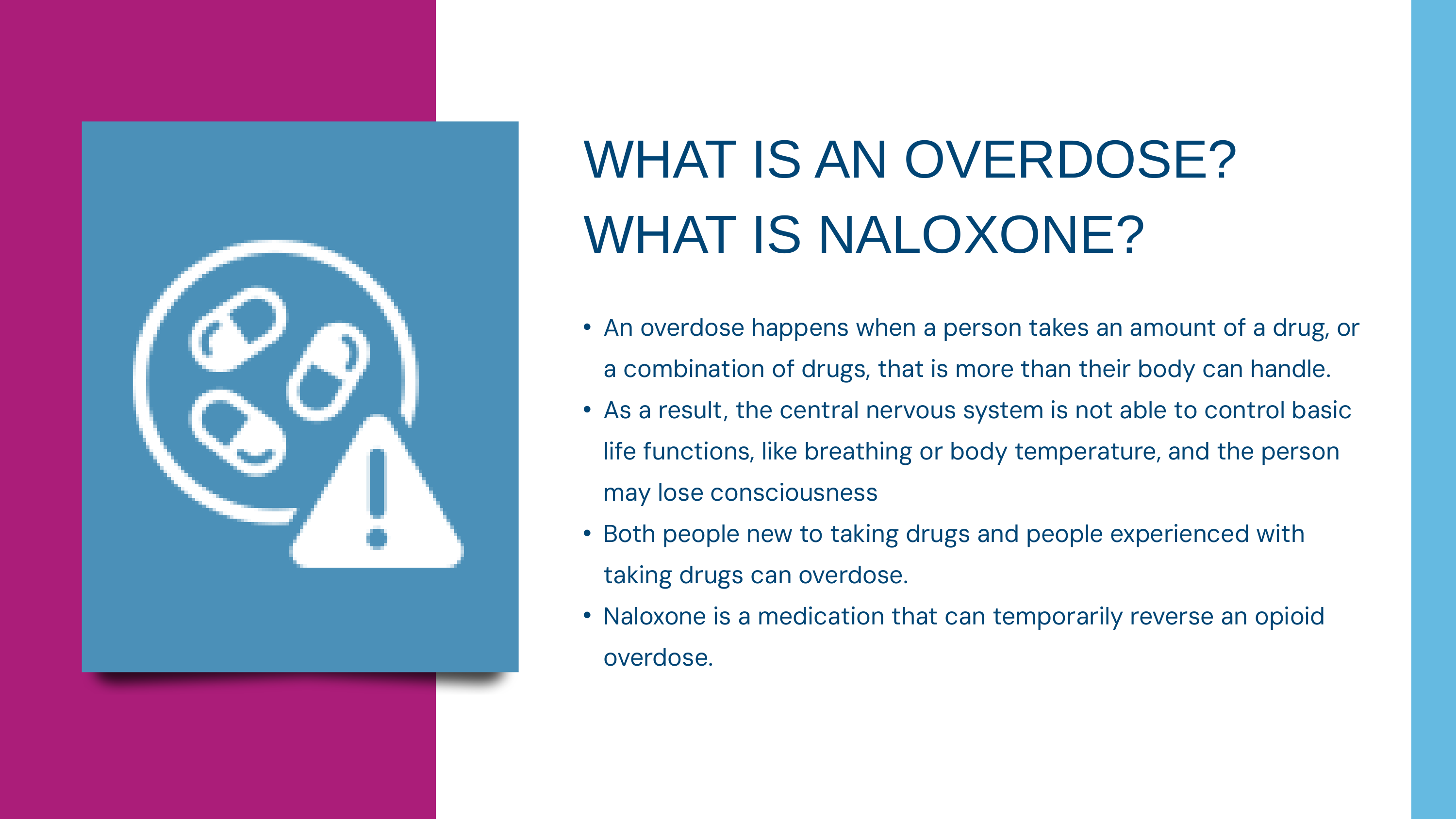

WHAT IS AN OVERDOSE? WHAT IS NALOXONE?

An overdose happens when a person takes an amount of a drug, or a combination of drugs, that is more than their body can handle.
As a result, the central nervous system is not able to control basic life functions, like breathing or body temperature, and the person may lose consciousness
Both people new to taking drugs and people experienced with taking drugs can overdose.
Naloxone is a medication that can temporarily reverse an opioid overdose.